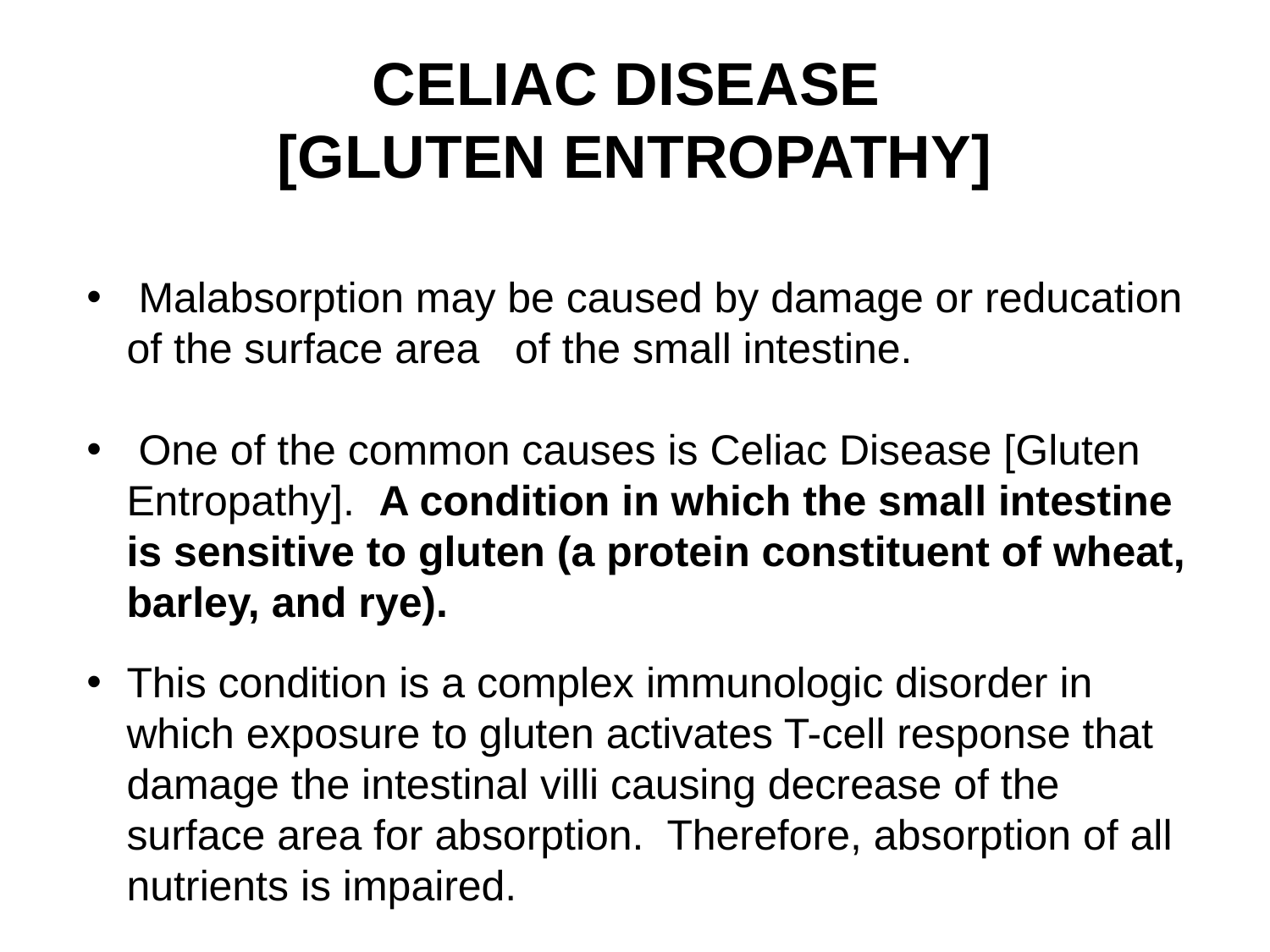

# Celiac Disease [Gluten Entropathy]
 Malabsorption may be caused by damage or reducation of the surface area   of the small intestine.

 One of the common causes is Celiac Disease [Gluten Entropathy].  A condition in which the small intestine is sensitive to gluten (a protein constituent of wheat, barley, and rye).

This condition is a complex immunologic disorder in which exposure to gluten activates T-cell response that damage the intestinal villi causing decrease of the surface area for absorption.  Therefore, absorption of all nutrients is impaired.